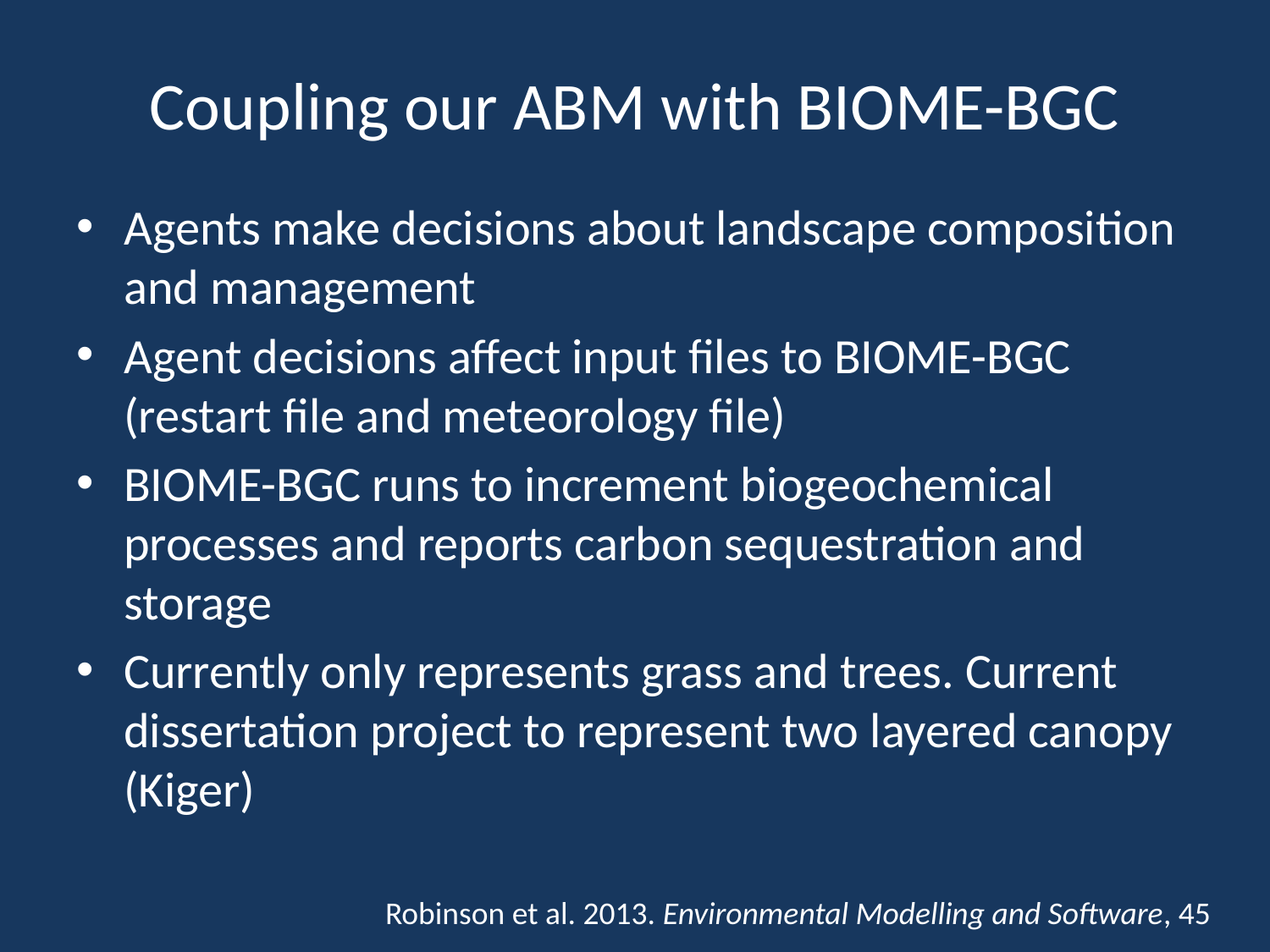

# Coupling our ABM with BIOME-BGC
Agents make decisions about landscape composition and management
Agent decisions affect input files to BIOME-BGC (restart file and meteorology file)
BIOME-BGC runs to increment biogeochemical processes and reports carbon sequestration and storage
Currently only represents grass and trees. Current dissertation project to represent two layered canopy (Kiger)
Robinson et al. 2013. Environmental Modelling and Software, 45